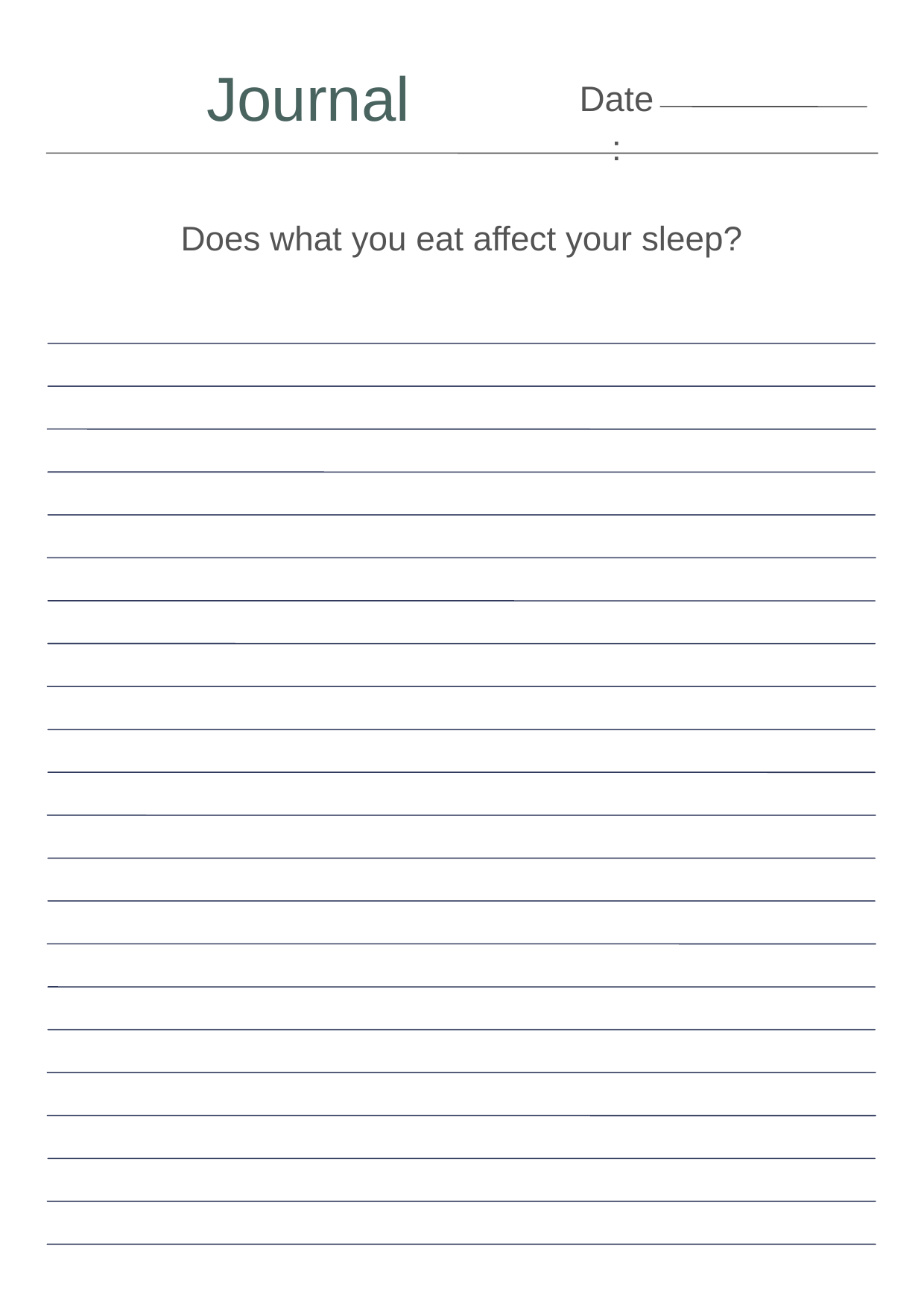

Journal
Date:

Does what you eat affect your sleep?